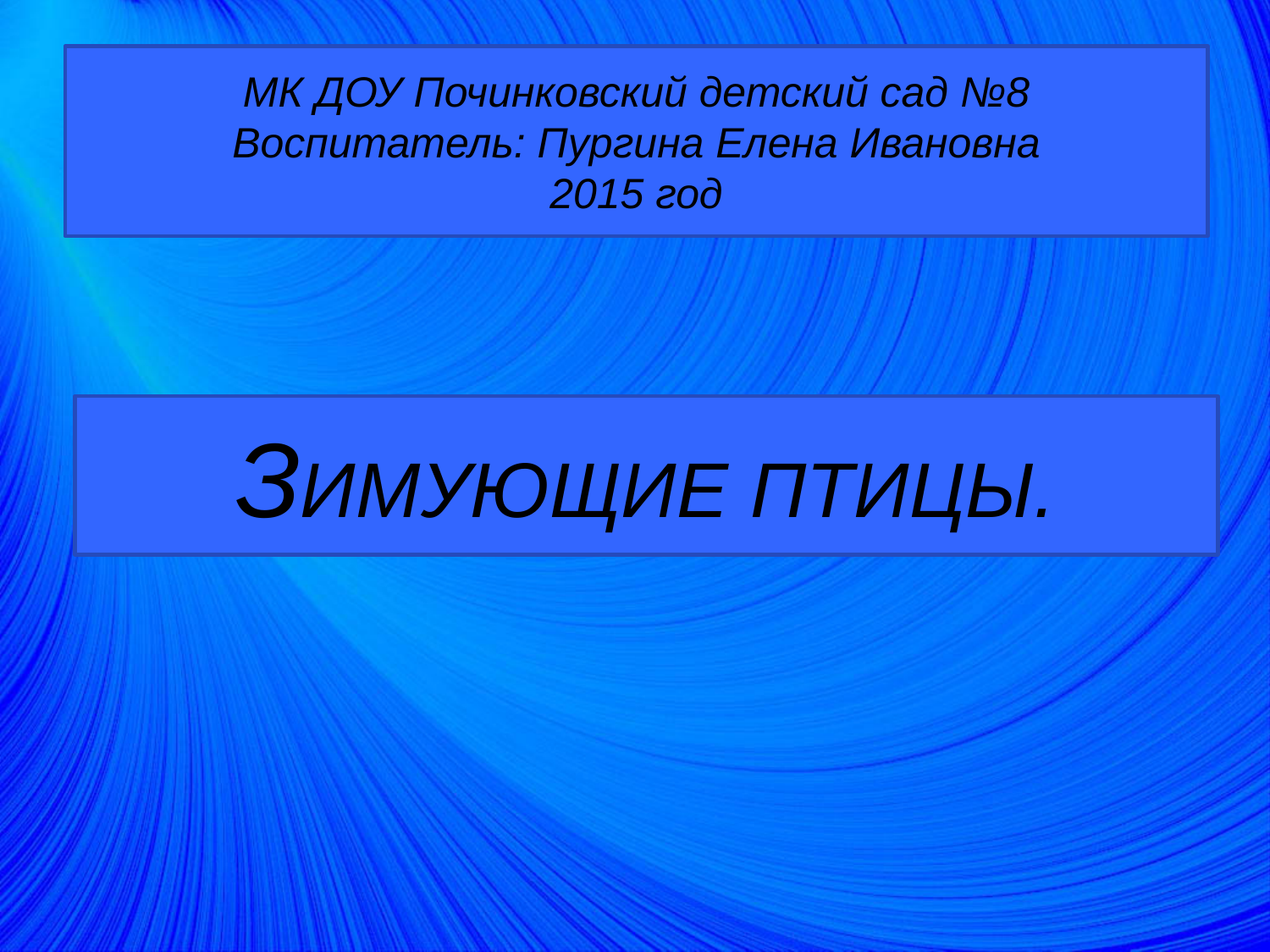

МК ДОУ Починковский детский сад №8
Воспитатель: Пургина Елена Ивановна
2015 год
# ЗИМУЮЩИЕ ПТИЦЫ.